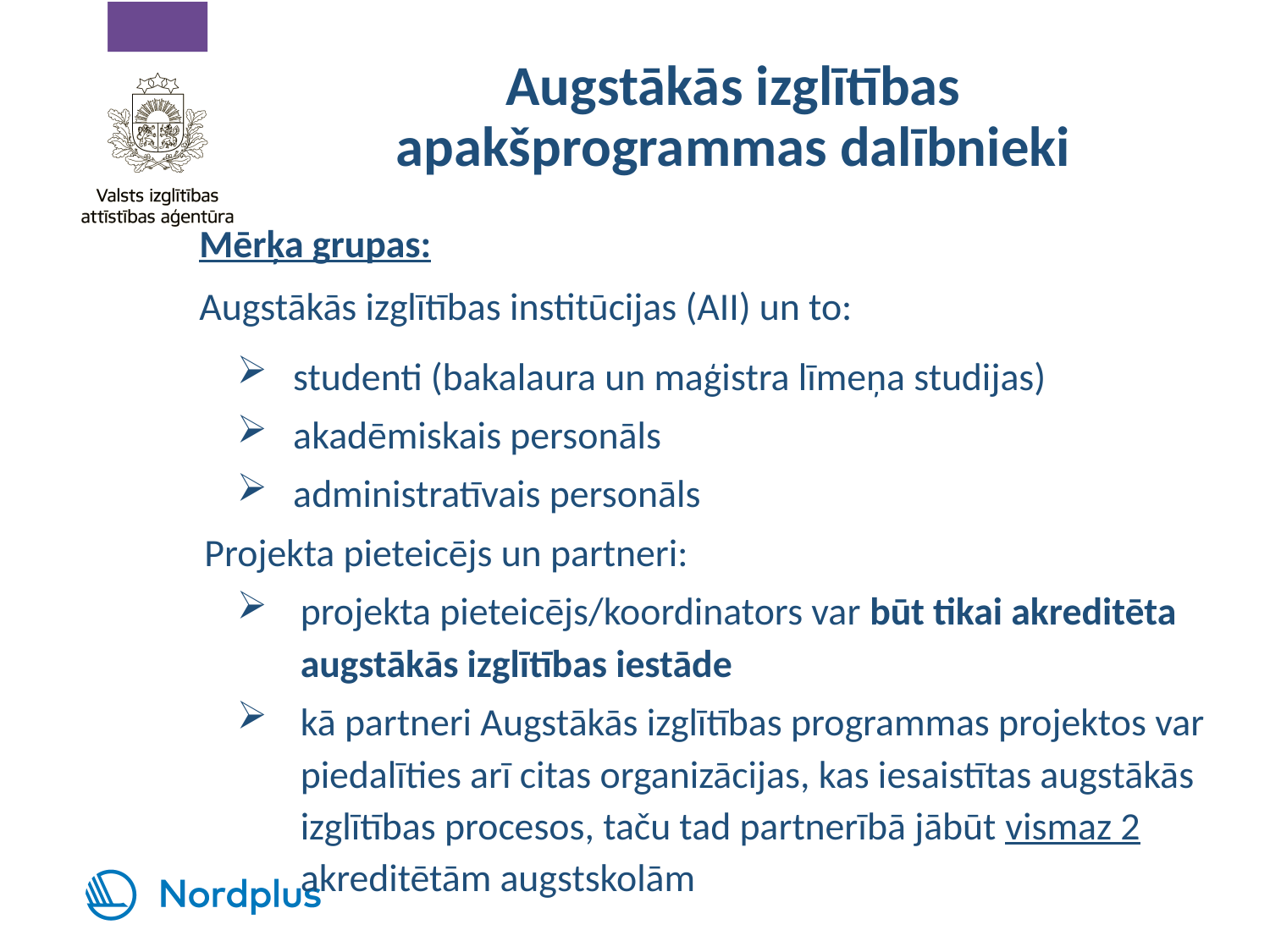

# Augstākās izglītības apakšprogrammas dalībnieki
Mērķa grupas:
Augstākās izglītības institūcijas (AII) un to:
 studenti (bakalaura un maģistra līmeņa studijas)
 akadēmiskais personāls
 administratīvais personāls
Projekta pieteicējs un partneri:
projekta pieteicējs/koordinators var būt tikai akreditēta augstākās izglītības iestāde
kā partneri Augstākās izglītības programmas projektos var piedalīties arī citas organizācijas, kas iesaistītas augstākās izglītības procesos, taču tad partnerībā jābūt vismaz 2 akreditētām augstskolām